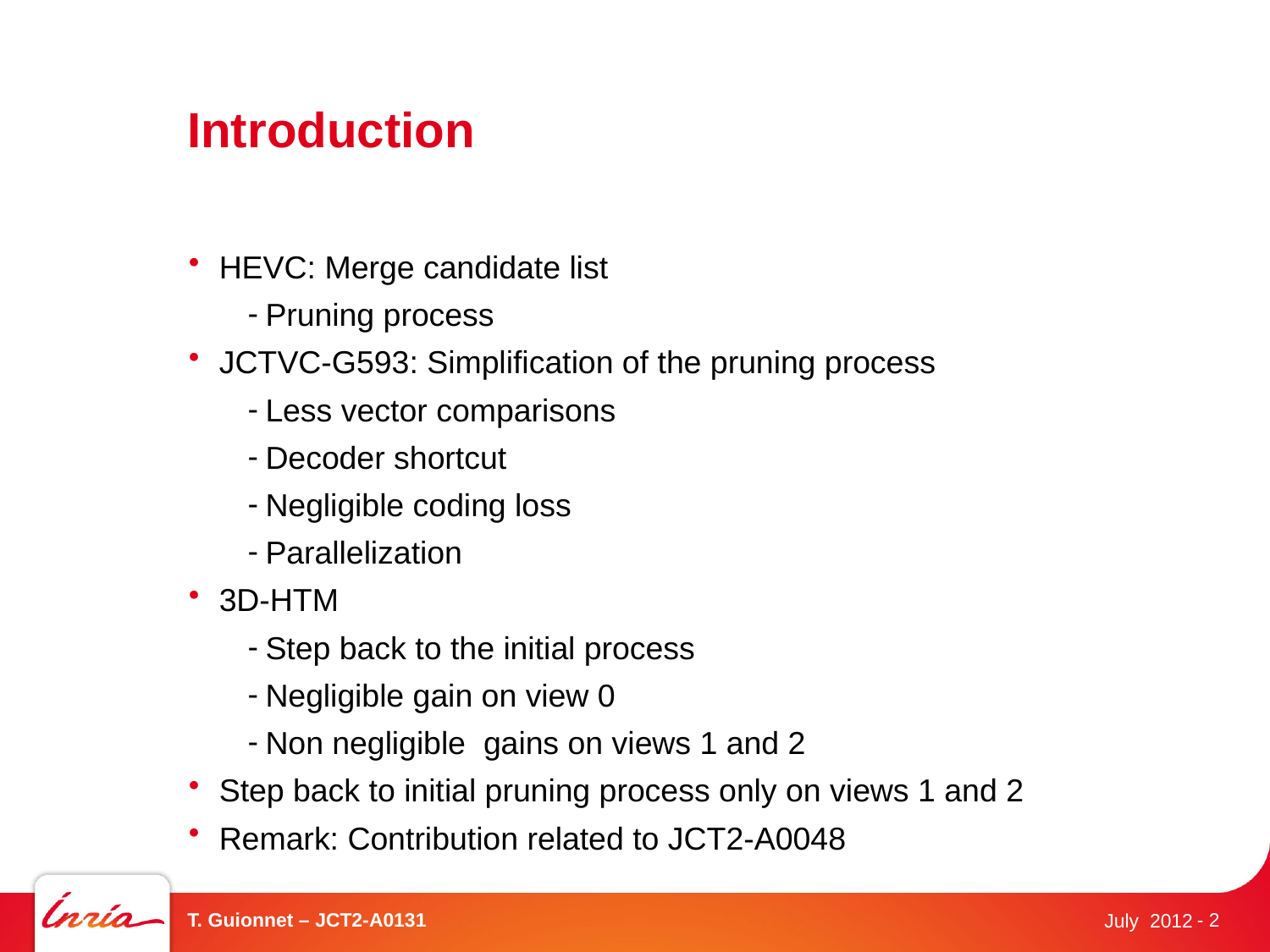

# Introduction
HEVC: Merge candidate list
Pruning process
JCTVC-G593: Simplification of the pruning process
Less vector comparisons
Decoder shortcut
Negligible coding loss
Parallelization
3D-HTM
Step back to the initial process
Negligible gain on view 0
Non negligible  gains on views 1 and 2
Step back to initial pruning process only on views 1 and 2
Remark: Contribution related to JCT2-A0048
T. Guionnet – JCT2-A0131
- 2
July  2012